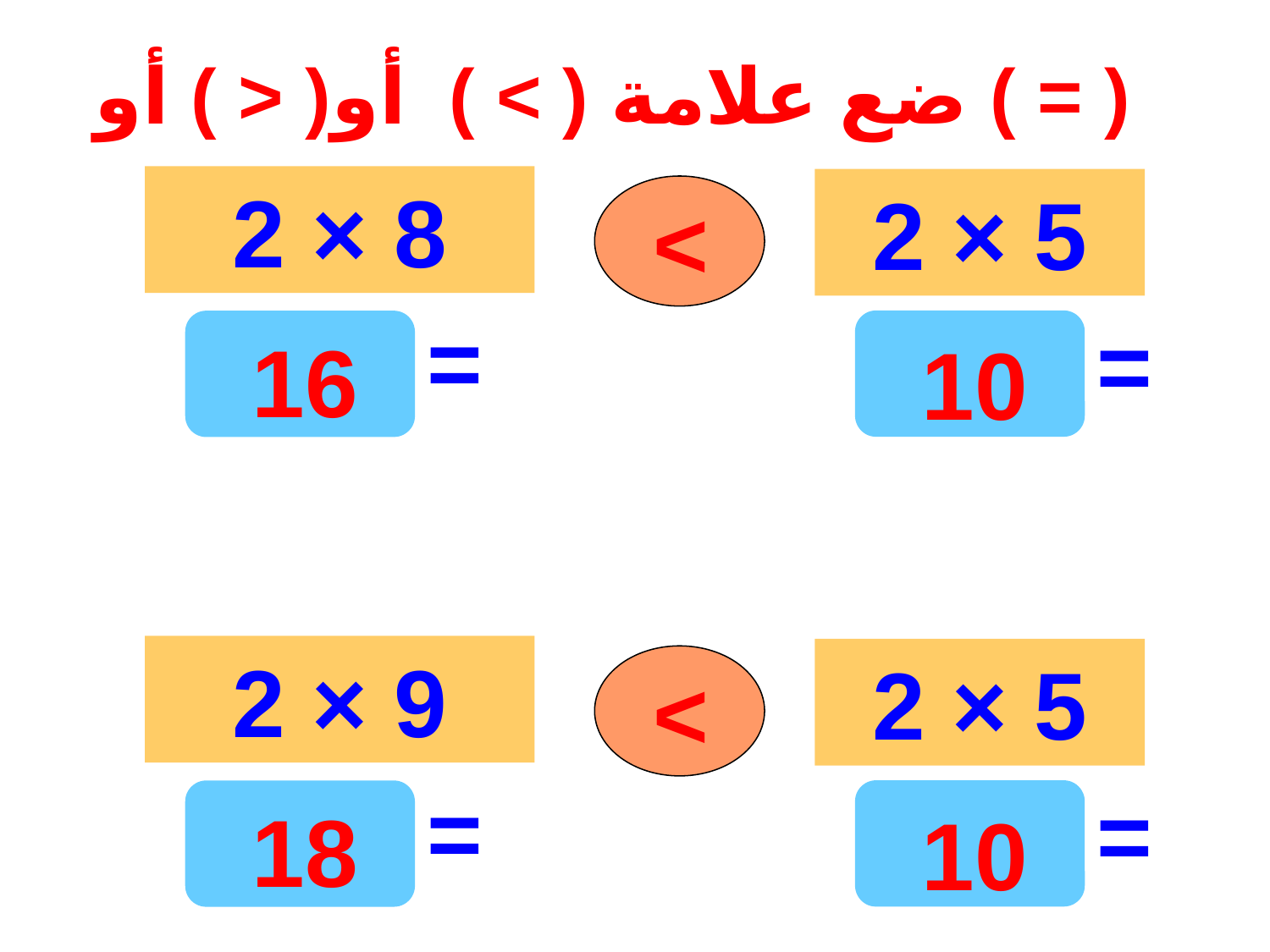

ضع علامة ( > )  أو( < ) أو ( = )
2 × 8
2 × 5

<
=
=

16
10
2 × 9
2 × 5

<
=
=

18
10